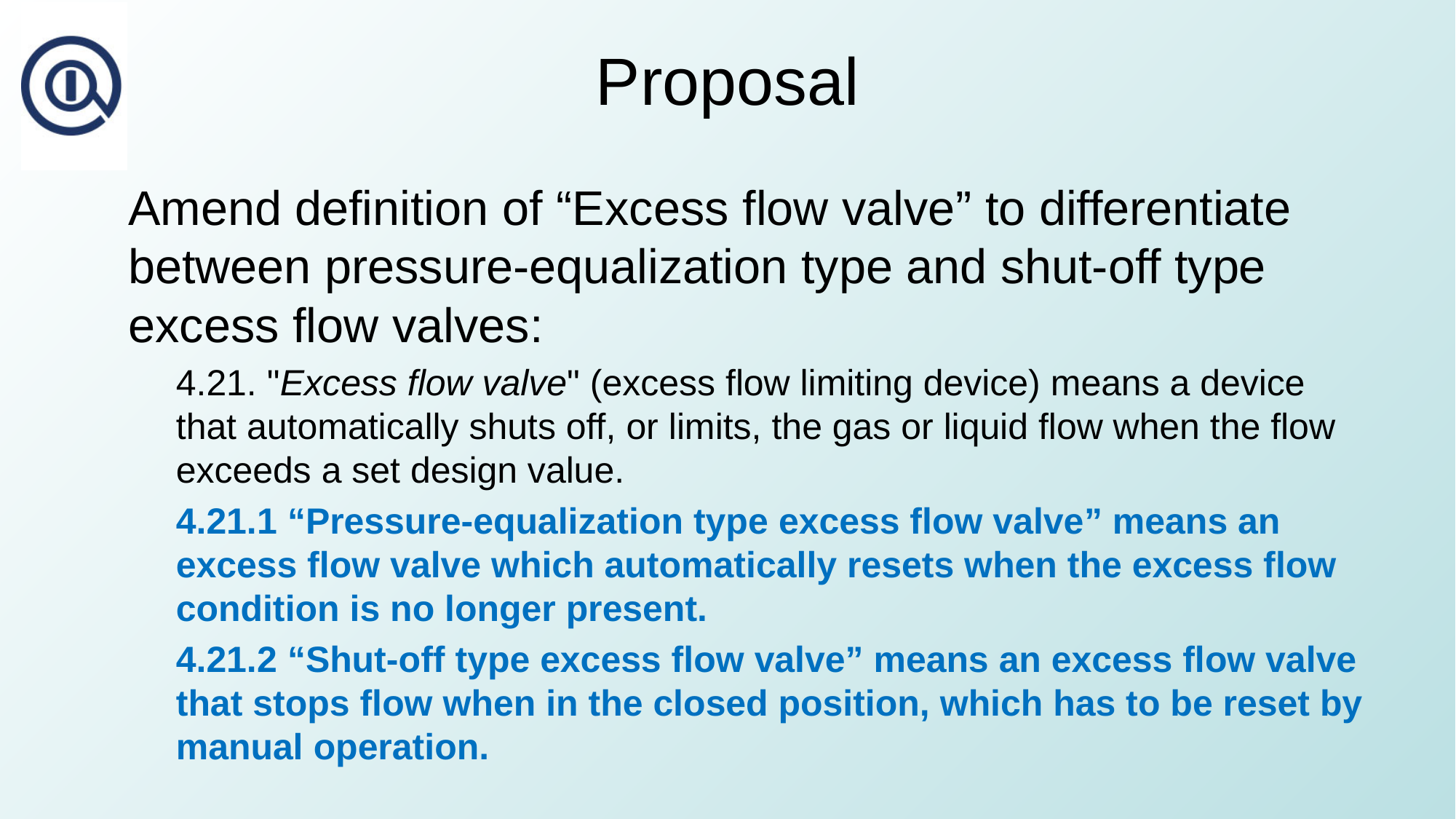

# Proposal
Amend definition of “Excess flow valve” to differentiate between pressure-equalization type and shut-off type excess flow valves:
4.21. "Excess flow valve" (excess flow limiting device) means a device that automatically shuts off, or limits, the gas or liquid flow when the flow exceeds a set design value.
4.21.1 “Pressure-equalization type excess flow valve” means an excess flow valve which automatically resets when the excess flow condition is no longer present.
4.21.2 “Shut-off type excess flow valve” means an excess flow valve that stops flow when in the closed position, which has to be reset by manual operation.